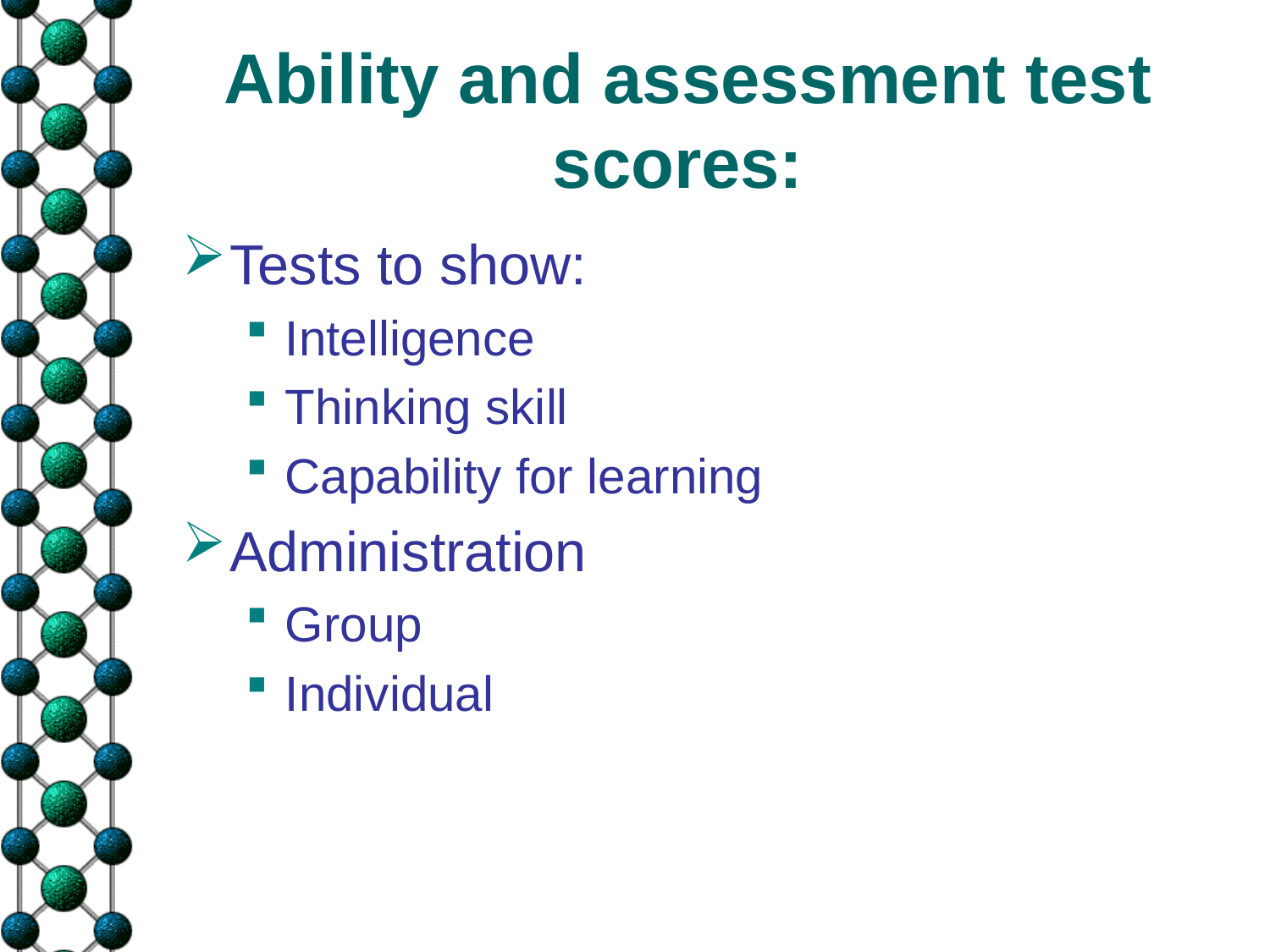

# Ability and assessment test scores:
Tests to show:
Intelligence
Thinking skill
Capability for learning
Administration
Group
Individual